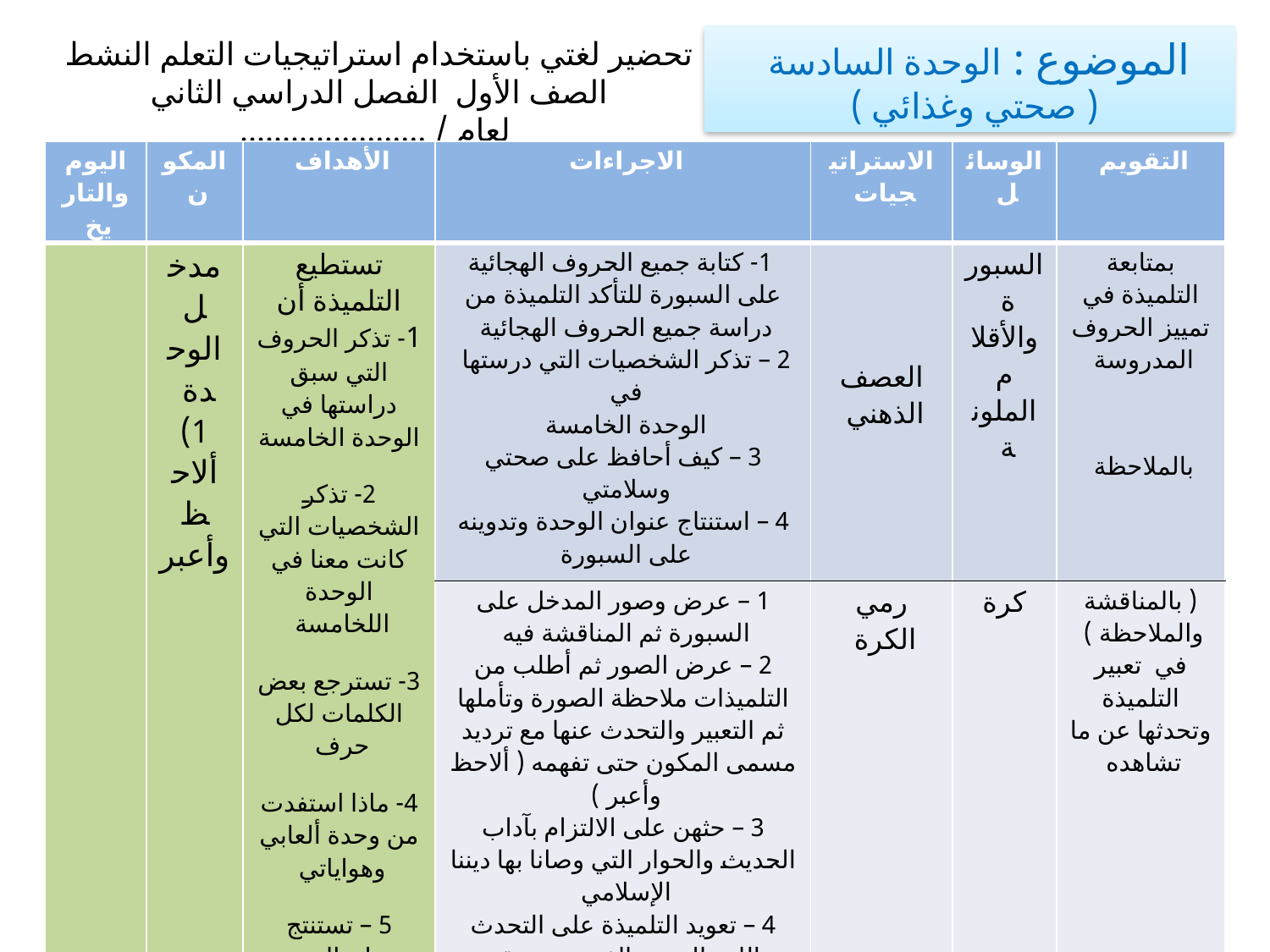

الموضوع : الوحدة السادسة
( صحتي وغذائي )
تحضير لغتي باستخدام استراتيجيات التعلم النشط
الصف الأول  الفصل الدراسي الثاني  لعام / ......................

| اليوم والتاريخ | المكون | الأهداف | الاجراءات | الاستراتيجيات | الوسائل | التقويم |
| --- | --- | --- | --- | --- | --- | --- |
|  | مدخل الوحدة 1) ألاحظ وأعبر | تستطيع التلميذة أن 1- تذكر الحروف التي سبق دراستها في الوحدة الخامسة 2- تذكر الشخصيات التي كانت معنا في الوحدة اللخامسة 3- تسترجع بعض الكلمات لكل حرف 4- ماذا استفدت من وحدة ألعابي وهواياتي 5 – تستنتج عنوان الوحدة ( ألعابي وهواياتي ) | 1- كتابة جميع الحروف الهجائية على السبورة للتأكد التلميذة من دراسة جميع الحروف الهجائية 2 – تذكر الشخصيات التي درستها في الوحدة الخامسة 3 – كيف أحافظ على صحتي وسلامتي 4 – استنتاج عنوان الوحدة وتدوينه على السبورة | العصف الذهني | السبورة والأقلام الملونة | بمتابعة التلميذة في تمييز الحروف المدروسة بالملاحظة |
|  |  |  | 1 – عرض وصور المدخل على السبورة ثم المناقشة فيه 2 – عرض الصور ثم أطلب من التلميذات ملاحظة الصورة وتأملها ثم التعبير والتحدث عنها مع ترديد مسمى المكون حتى تفهمه ( ألاحظ وأعبر ) 3 – حثهن على الالتزام بآداب الحديث والحوار التي وصانا بها ديننا الإسلامي 4 – تعويد التلميذة على التحدث باللغة العربية الفصحى وتنقيح مفرداتها حتى تتقنها 5 – فتح الحوار مع التلميذات والمناقشة معهن في كيفية اختيار الغذاء المفيد والمحبب لديها | رمي الكرة | كرة | ( بالمناقشة والملاحظة ) في تعبير التلميذة وتحدثها عن ما تشاهده |